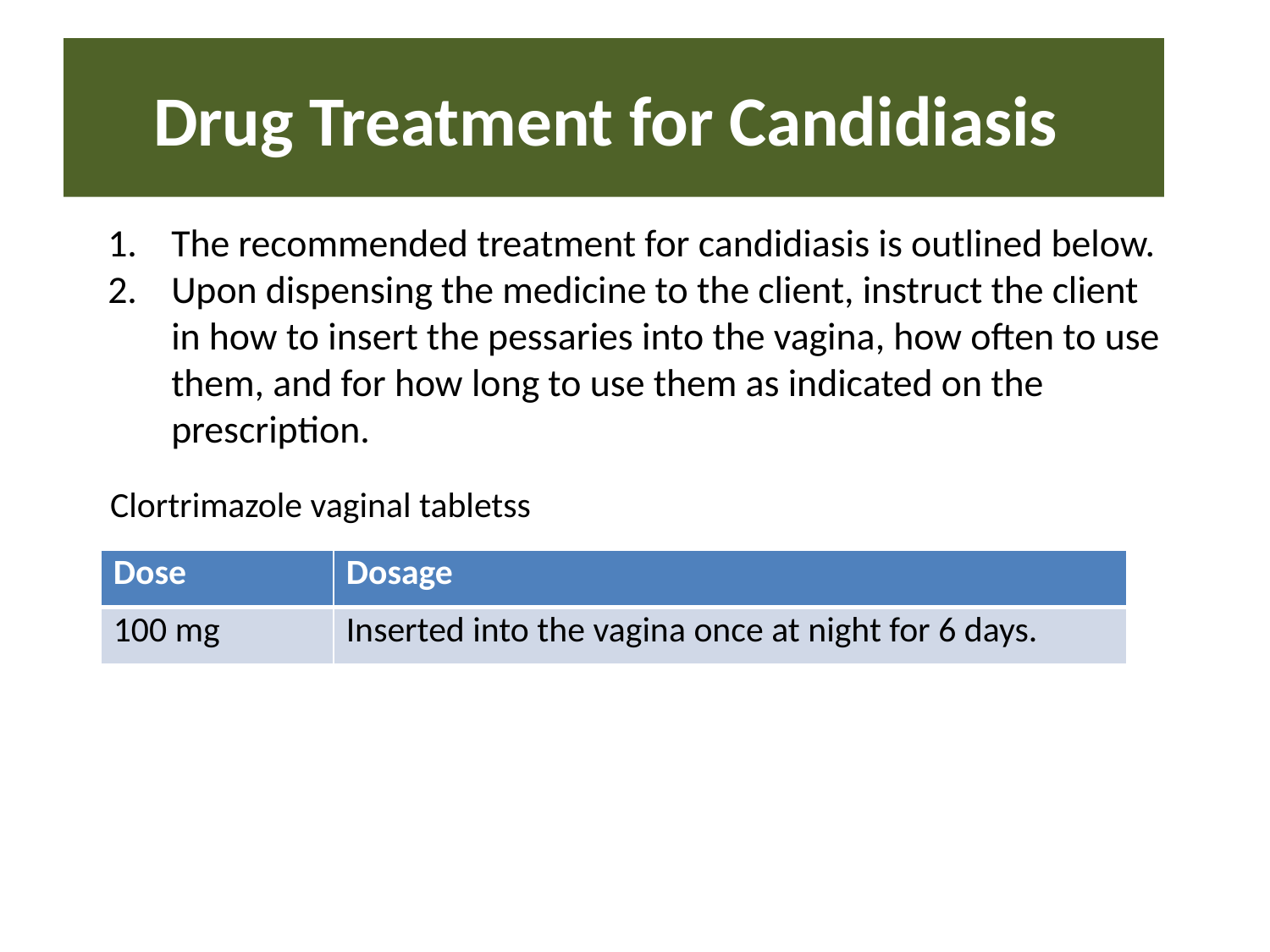

# Drug Treatment for Candidiasis
The recommended treatment for candidiasis is outlined below.
Upon dispensing the medicine to the client, instruct the client in how to insert the pessaries into the vagina, how often to use them, and for how long to use them as indicated on the prescription.
Clortrimazole vaginal tabletss
| Dose | Dosage |
| --- | --- |
| 100 mg | Inserted into the vagina once at night for 6 days. |